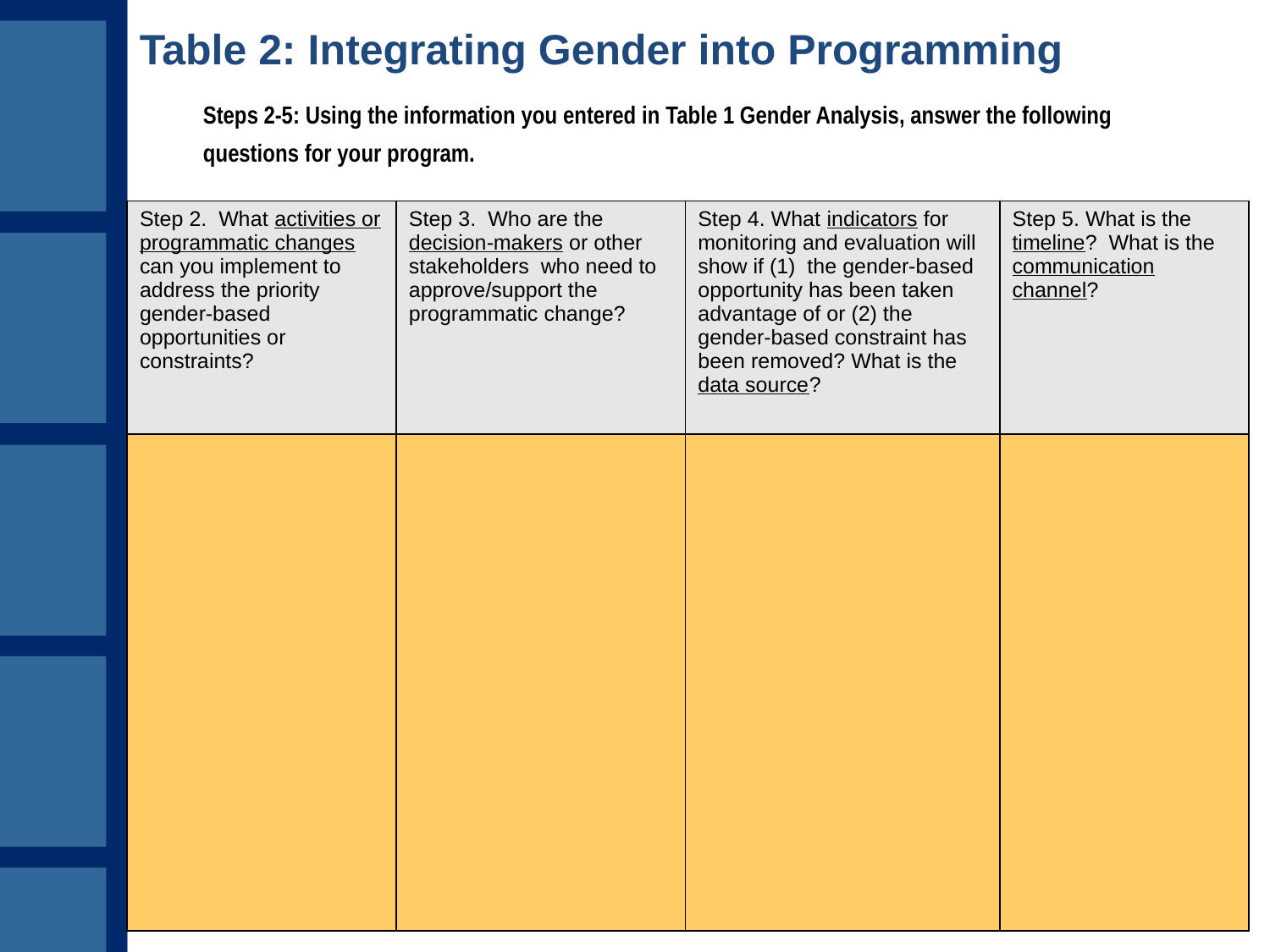

Table 2: Integrating Gender into Programming
Steps 2-5: Using the information you entered in Table 1 Gender Analysis, answer the following questions for your program.
| Step 2. What activities or programmatic changes can you implement to address the priority gender-based opportunities or constraints? | Step 3. Who are the decision-makers or other stakeholders who need to approve/support the programmatic change? | Step 4. What indicators for monitoring and evaluation will show if (1) the gender-based opportunity has been taken advantage of or (2) the gender-based constraint has been removed? What is the data source? | Step 5. What is the timeline? What is the communication channel? |
| --- | --- | --- | --- |
|  |  |  |  |